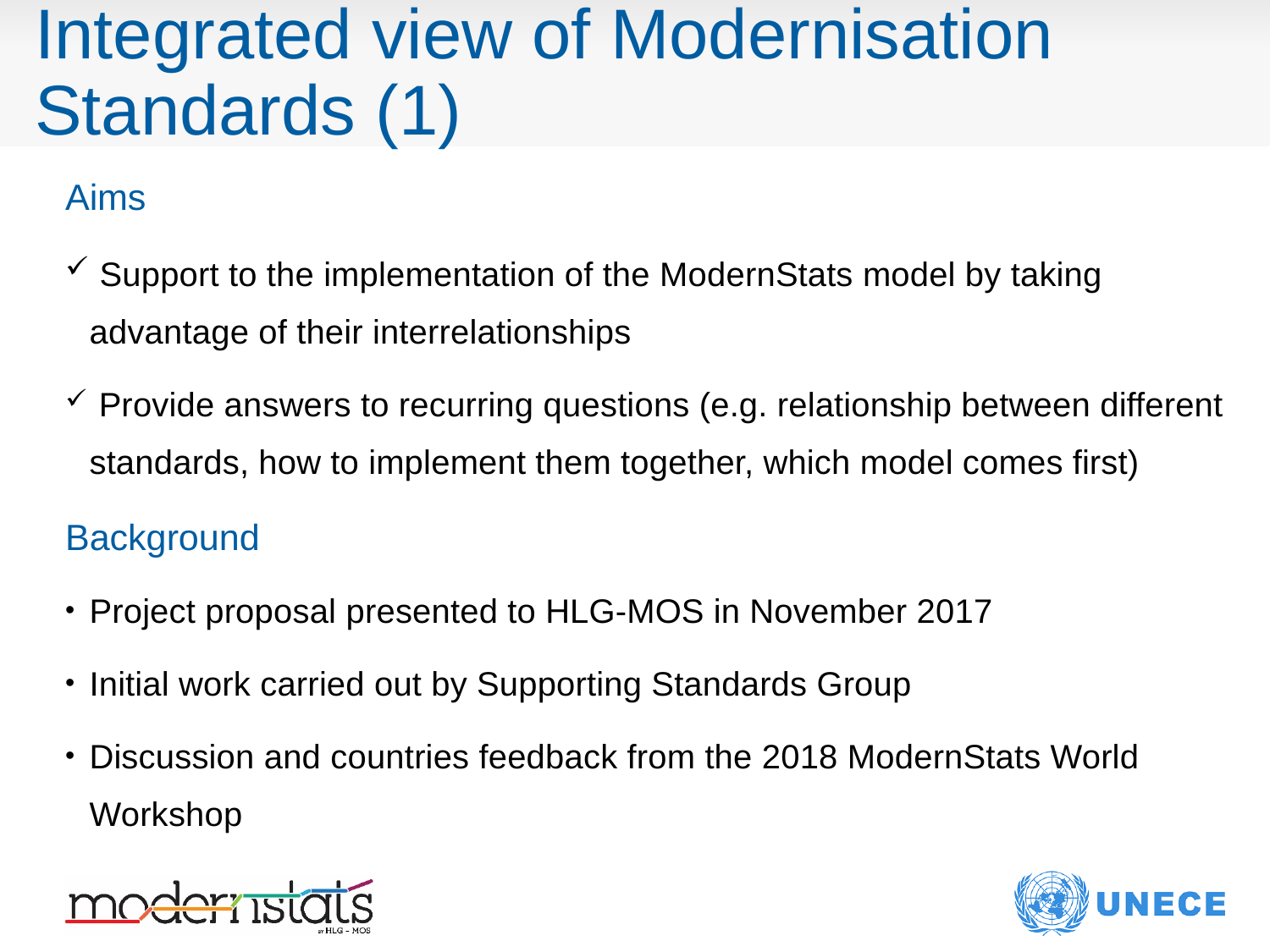

# Integrated view of Modernisation Standards (1)
Aims
 Support to the implementation of the ModernStats model by taking advantage of their interrelationships
 Provide answers to recurring questions (e.g. relationship between different standards, how to implement them together, which model comes first)
Background
Project proposal presented to HLG-MOS in November 2017
Initial work carried out by Supporting Standards Group
Discussion and countries feedback from the 2018 ModernStats World Workshop